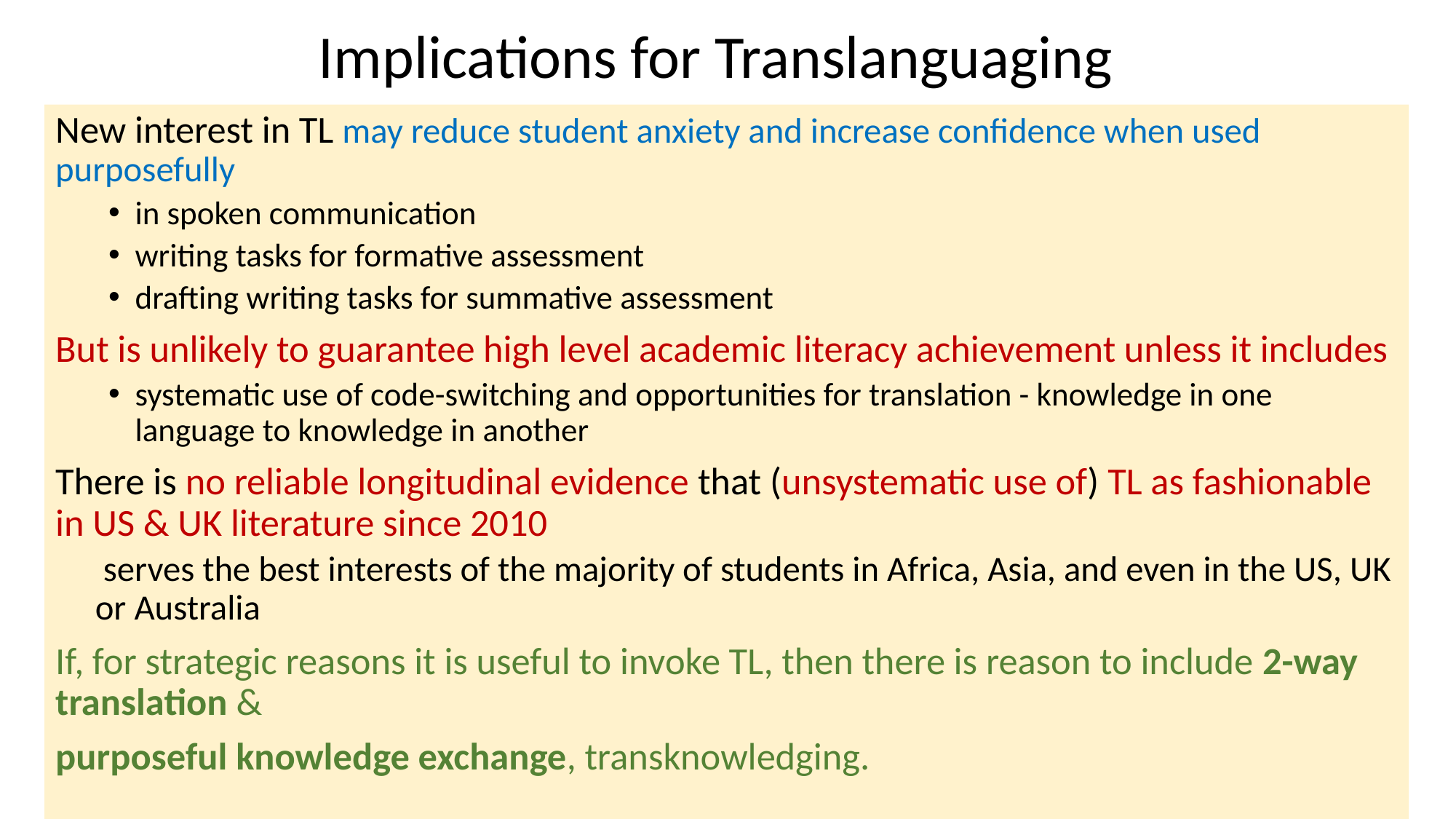

# Implications for Translanguaging
New interest in TL may reduce student anxiety and increase confidence when used purposefully
in spoken communication
writing tasks for formative assessment
drafting writing tasks for summative assessment
But is unlikely to guarantee high level academic literacy achievement unless it includes
systematic use of code-switching and opportunities for translation - knowledge in one language to knowledge in another
There is no reliable longitudinal evidence that (unsystematic use of) TL as fashionable in US & UK literature since 2010
 serves the best interests of the majority of students in Africa, Asia, and even in the US, UK or Australia
If, for strategic reasons it is useful to invoke TL, then there is reason to include 2-way translation &
purposeful knowledge exchange, transknowledging.

K Heugh 11 May 2019